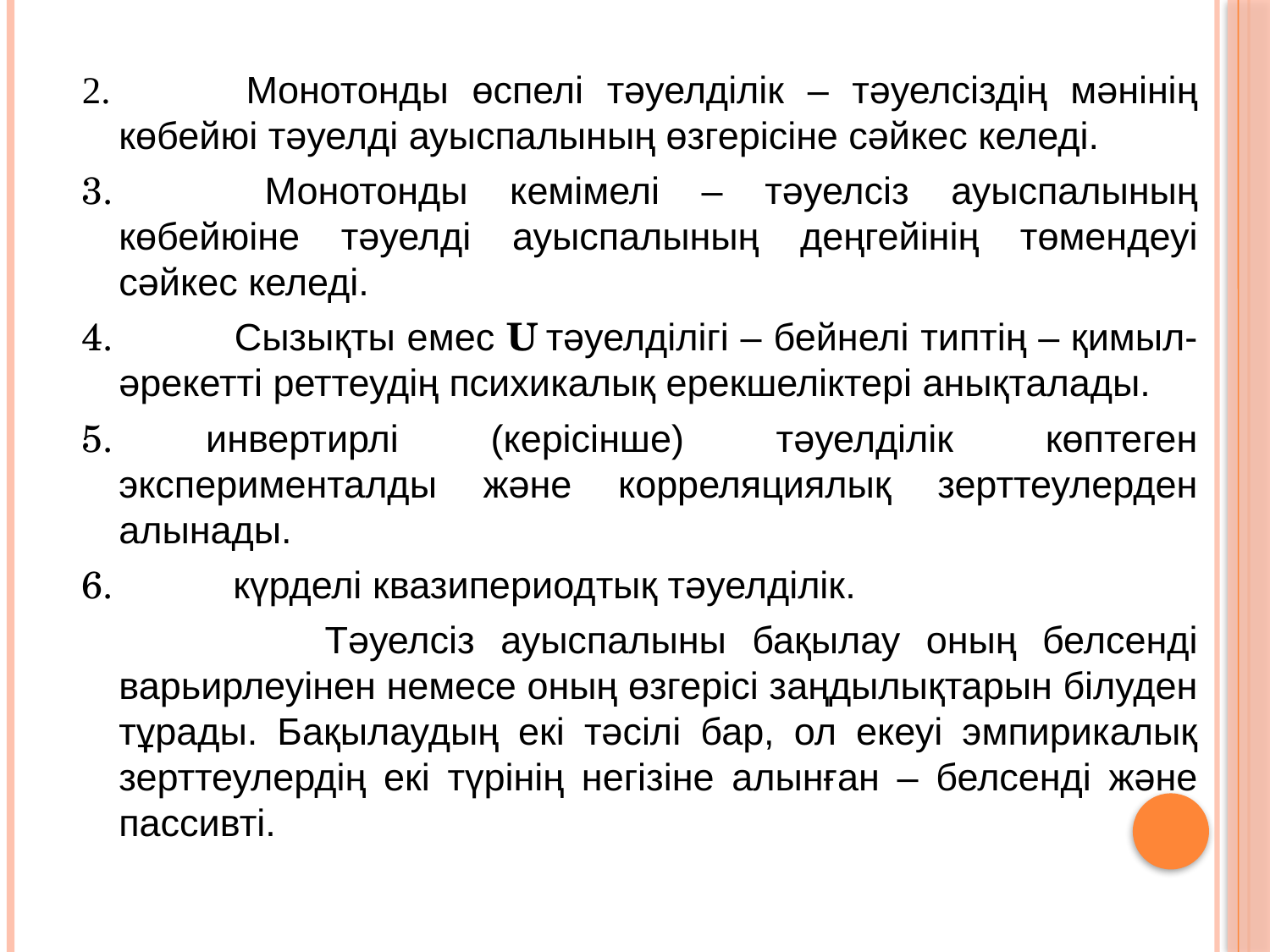

2. 	Монотонды өспелі тәуелділік – тәуелсіздің мәнінің көбейюі тәуелді ауыспалының өзгерісіне сәйкес келеді.
3. 	Монотонды кемімелі – тәуелсіз ауыспалының көбейюіне тәуелді ауыспалының деңгейінің төмендеуі сәйкес келеді.
4. 	Сызықты емес U тәуелділігі – бейнелі типтің – қимыл-әрекетті реттеудің психикалық ерекшеліктері анықталады.
5. инвертирлі (керісінше) тәуелділік көптеген эксперименталды және корреляциялық зерттеулерден алынады.
6. 	күрделі квазипериодтық тәуелділік.
  	    	Тәуелсіз ауыспалыны бақылау оның белсенді варьирлеуінен немесе оның өзгерісі заңдылықтарын білуден тұрады. Бақылаудың екі тәсілі бар, ол екеуі эмпирикалық зерттеулердің екі түрінің негізіне алынған – белсенді және пассивті.